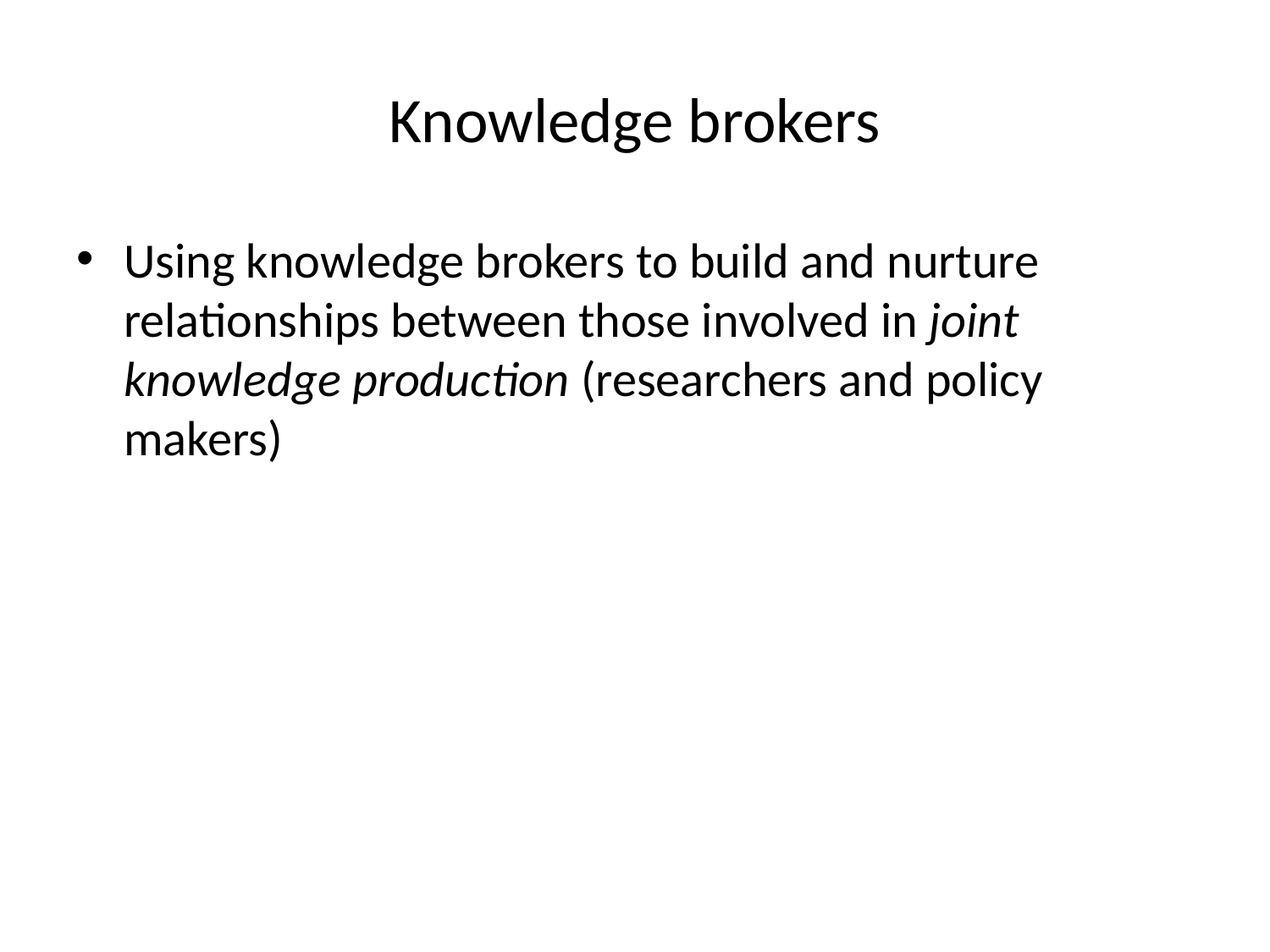

# Knowledge brokers
Using knowledge brokers to build and nurture relationships between those involved in joint knowledge production (researchers and policy makers)